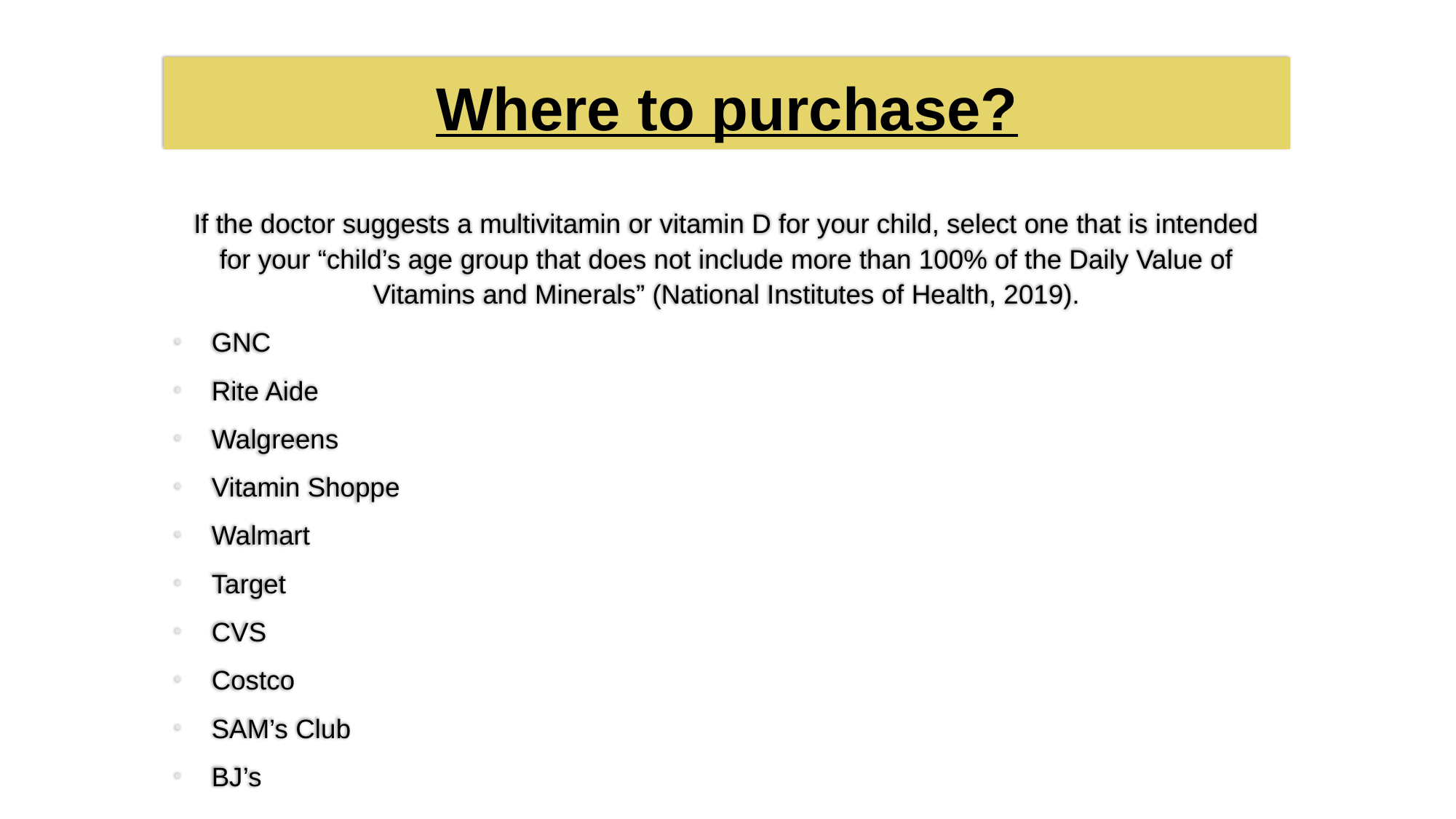

# Where to purchase?
If the doctor suggests a multivitamin or vitamin D for your child, select one that is intended for your “child’s age group that does not include more than 100% of the Daily Value of Vitamins and Minerals” (National Institutes of Health, 2019).
GNC
Rite Aide
Walgreens
Vitamin Shoppe
Walmart
Target
CVS
Costco
SAM’s Club
BJ’s